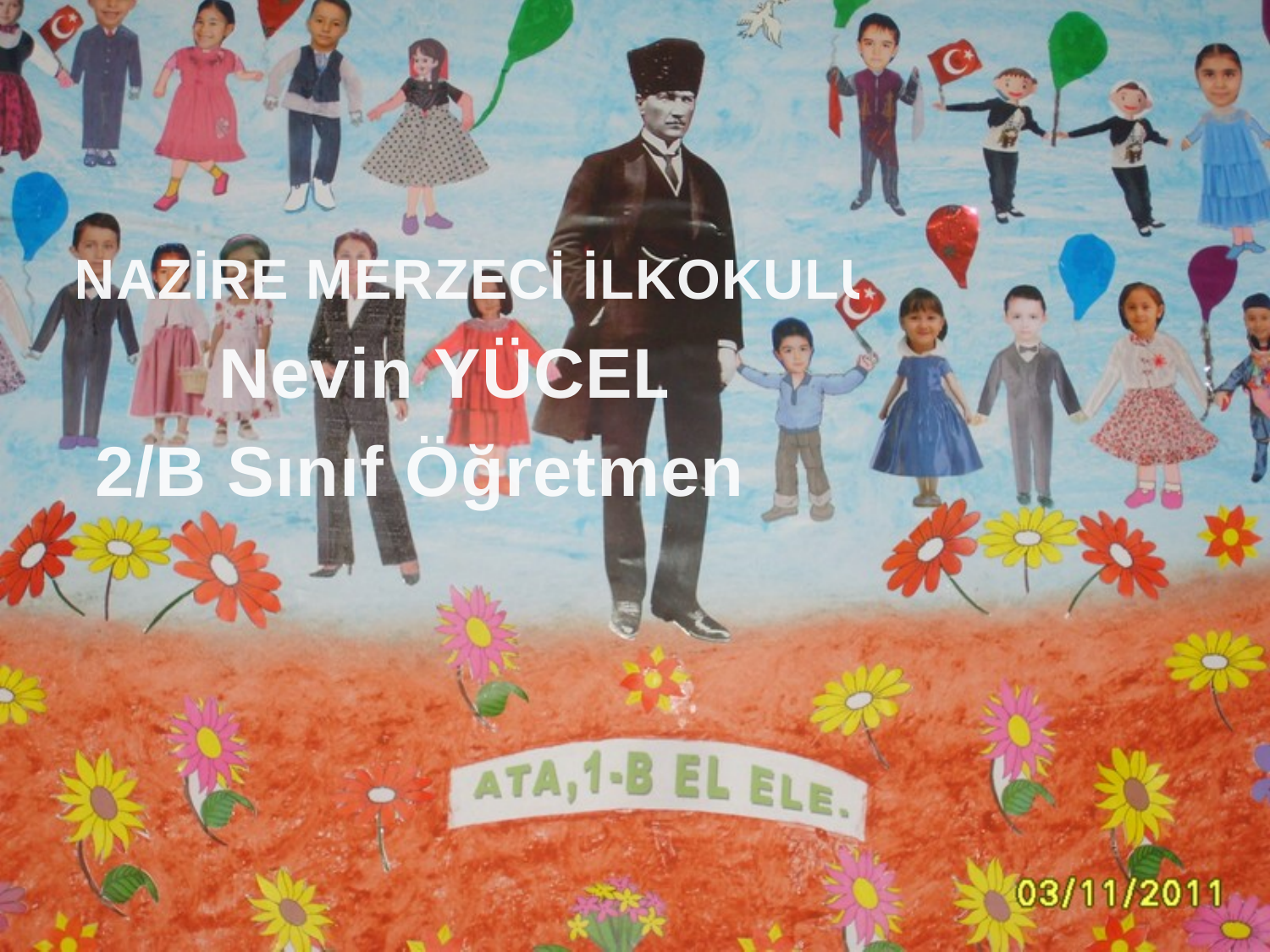

#
   NAZİRE MERZECİ İLKOKULU
          Nevin YÜCEL
    2/B Sınıf Öğretmeni